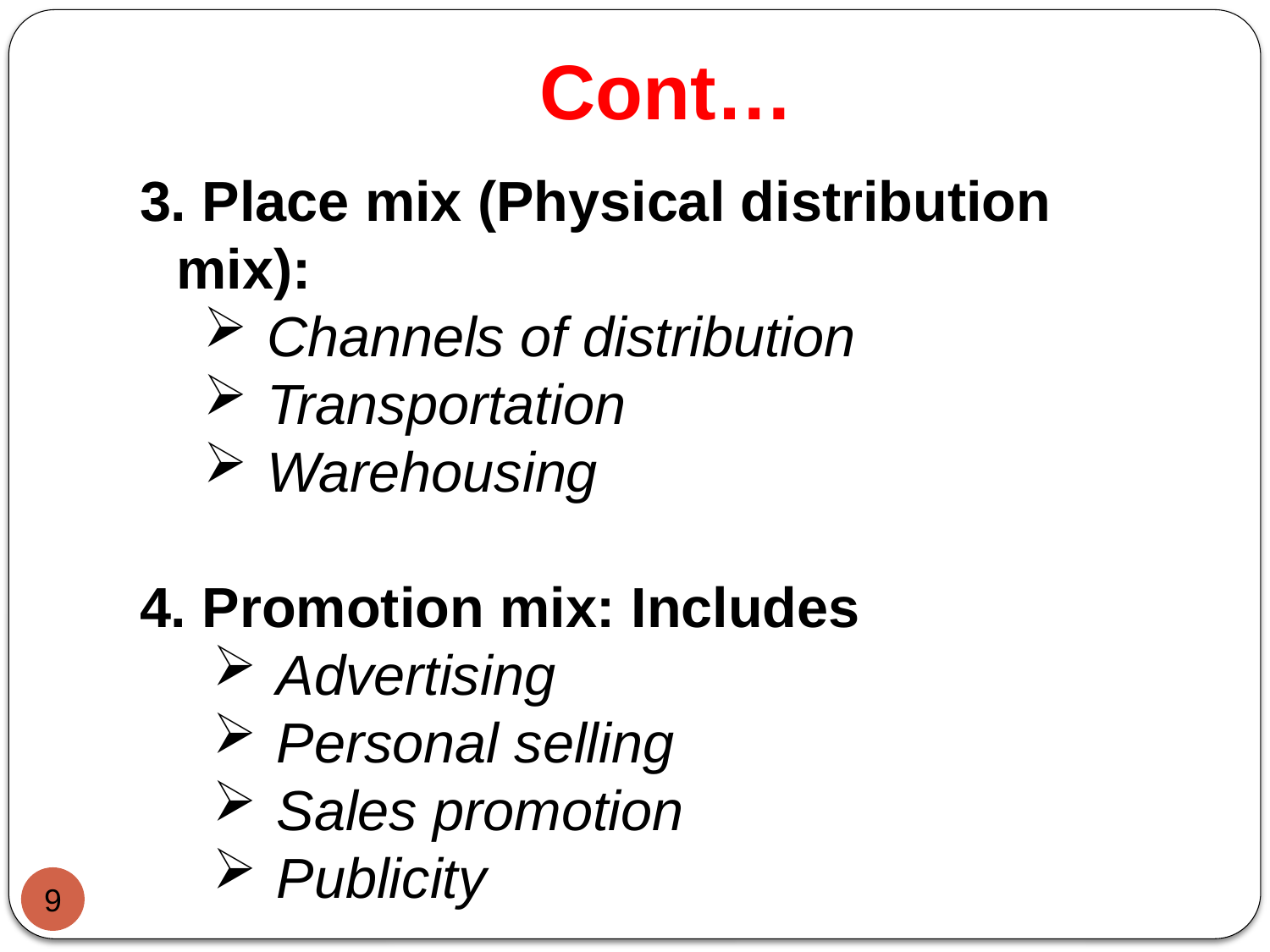

# Cont…
3. Place mix (Physical distribution mix):
Channels of distribution
Transportation
Warehousing

4. Promotion mix: Includes
Advertising
Personal selling
Sales promotion
Publicity

9